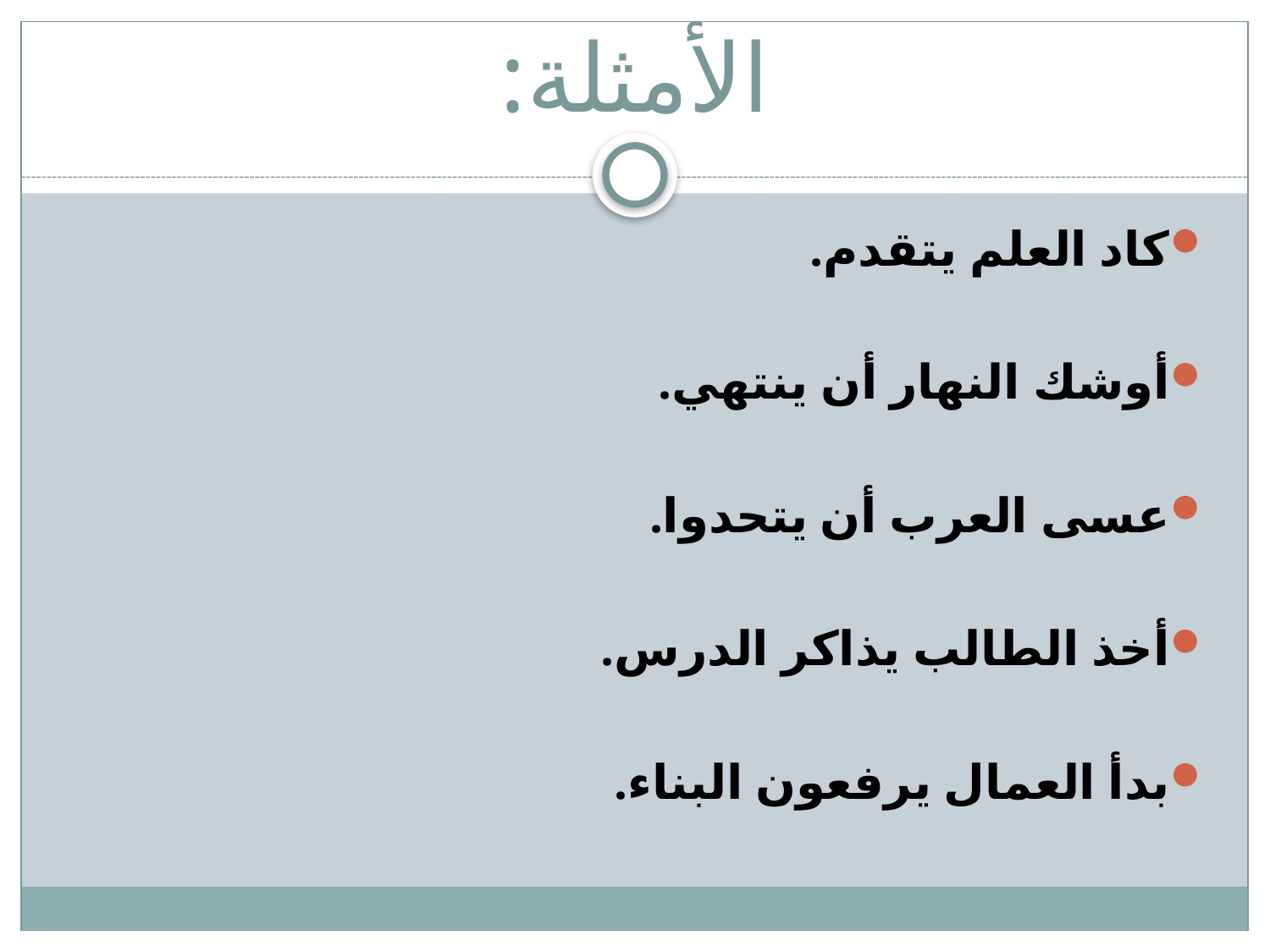

# الأمثلة:
كاد العلم يتقدم.

أوشك النهار أن ينتهي.

عسى العرب أن يتحدوا.

أخذ الطالب يذاكر الدرس.

بدأ العمال يرفعون البناء.